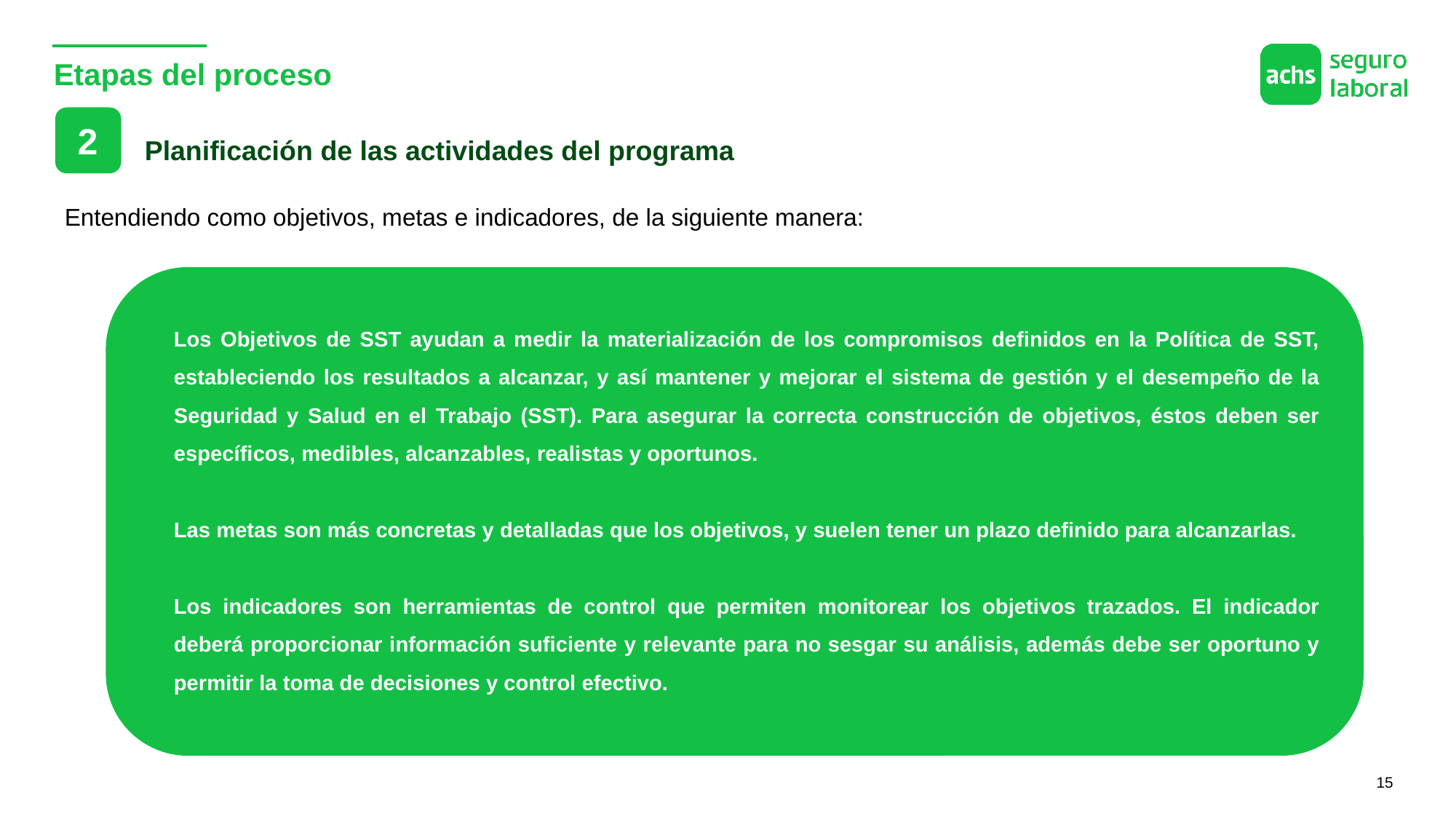

# Etapas del proceso

2
Planificación de las actividades del programa
Entendiendo como objetivos, metas e indicadores, de la siguiente manera:

Los Objetivos de SST ayudan a medir la materialización de los compromisos definidos en la Política de SST, estableciendo los resultados a alcanzar, y así mantener y mejorar el sistema de gestión y el desempeño de la Seguridad y Salud en el Trabajo (SST). Para asegurar la correcta construcción de objetivos, éstos deben ser específicos, medibles, alcanzables, realistas y oportunos.

Las metas son más concretas y detalladas que los objetivos, y suelen tener un plazo definido para alcanzarlas.

Los indicadores son herramientas de control que permiten monitorear los objetivos trazados. El indicador deberá proporcionar información suficiente y relevante para no sesgar su análisis, además debe ser oportuno y permitir la toma de decisiones y control efectivo.
15